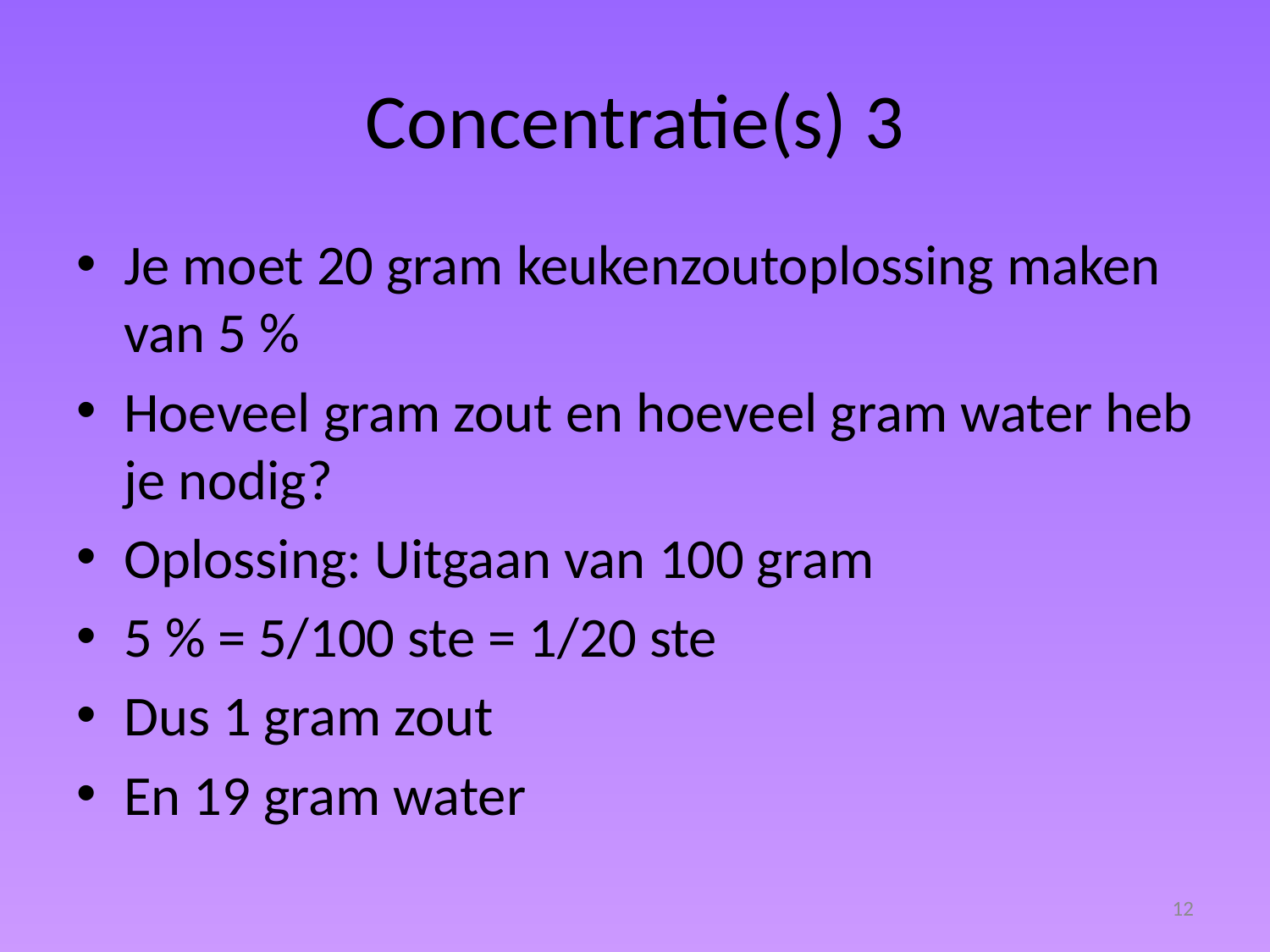

# Concentratie(s) 3
Je moet 20 gram keukenzoutoplossing maken van 5 %
Hoeveel gram zout en hoeveel gram water heb je nodig?
Oplossing: Uitgaan van 100 gram
5 % = 5/100 ste = 1/20 ste
Dus 1 gram zout
En 19 gram water

12